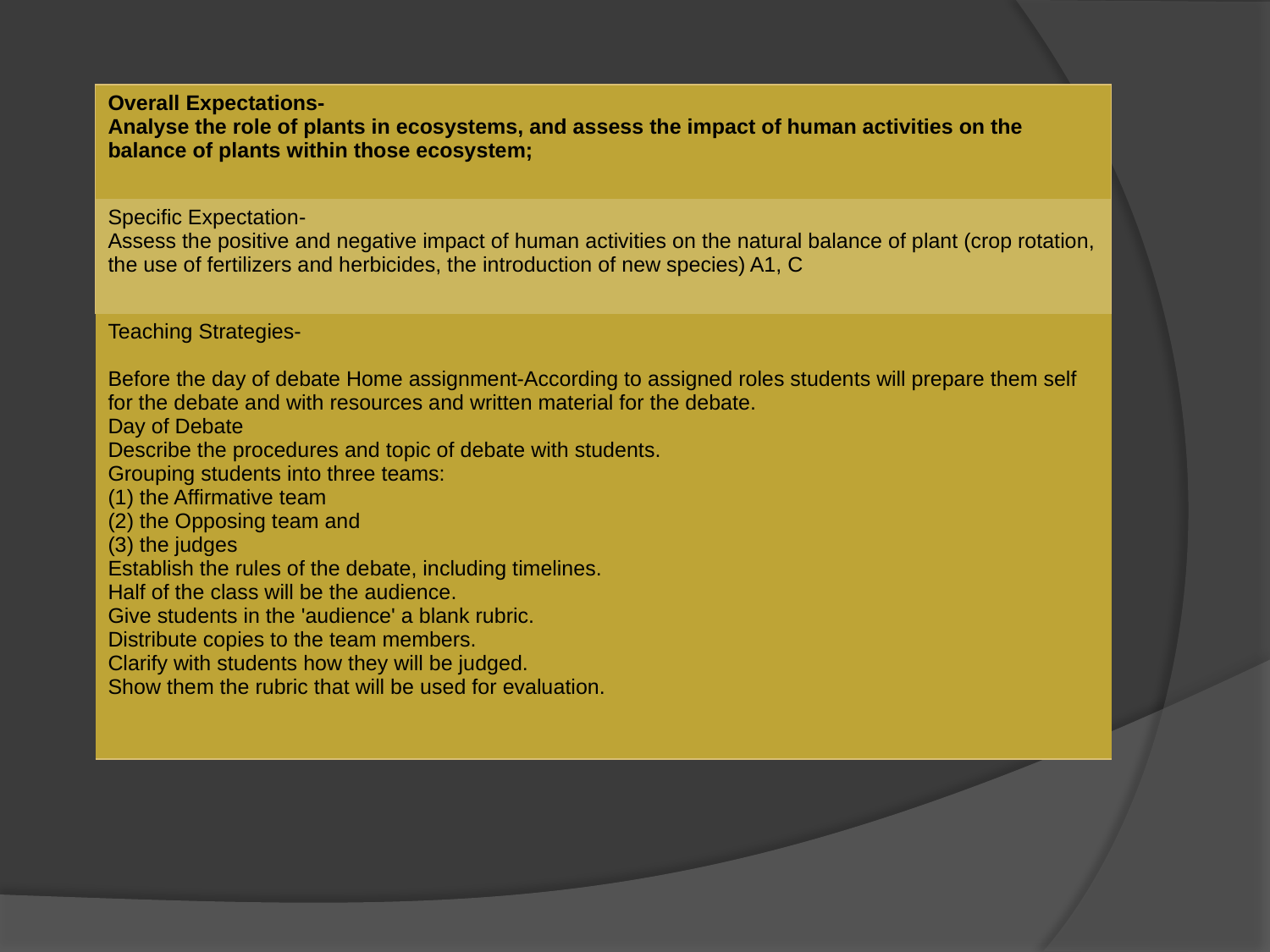

#
| Overall Expectations- Analyse the role of plants in ecosystems, and assess the impact of human activities on the balance of plants within those ecosystem; |
| --- |
| Specific Expectation- Assess the positive and negative impact of human activities on the natural balance of plant (crop rotation, the use of fertilizers and herbicides, the introduction of new species) A1, C |
| Teaching Strategies- Before the day of debate Home assignment-According to assigned roles students will prepare them self for the debate and with resources and written material for the debate. Day of Debate Describe the procedures and topic of debate with students. Grouping students into three teams: (1) the Affirmative team (2) the Opposing team and (3) the judges Establish the rules of the debate, including timelines. Half of the class will be the audience. Give students in the 'audience' a blank rubric. Distribute copies to the team members. Clarify with students how they will be judged. Show them the rubric that will be used for evaluation. |